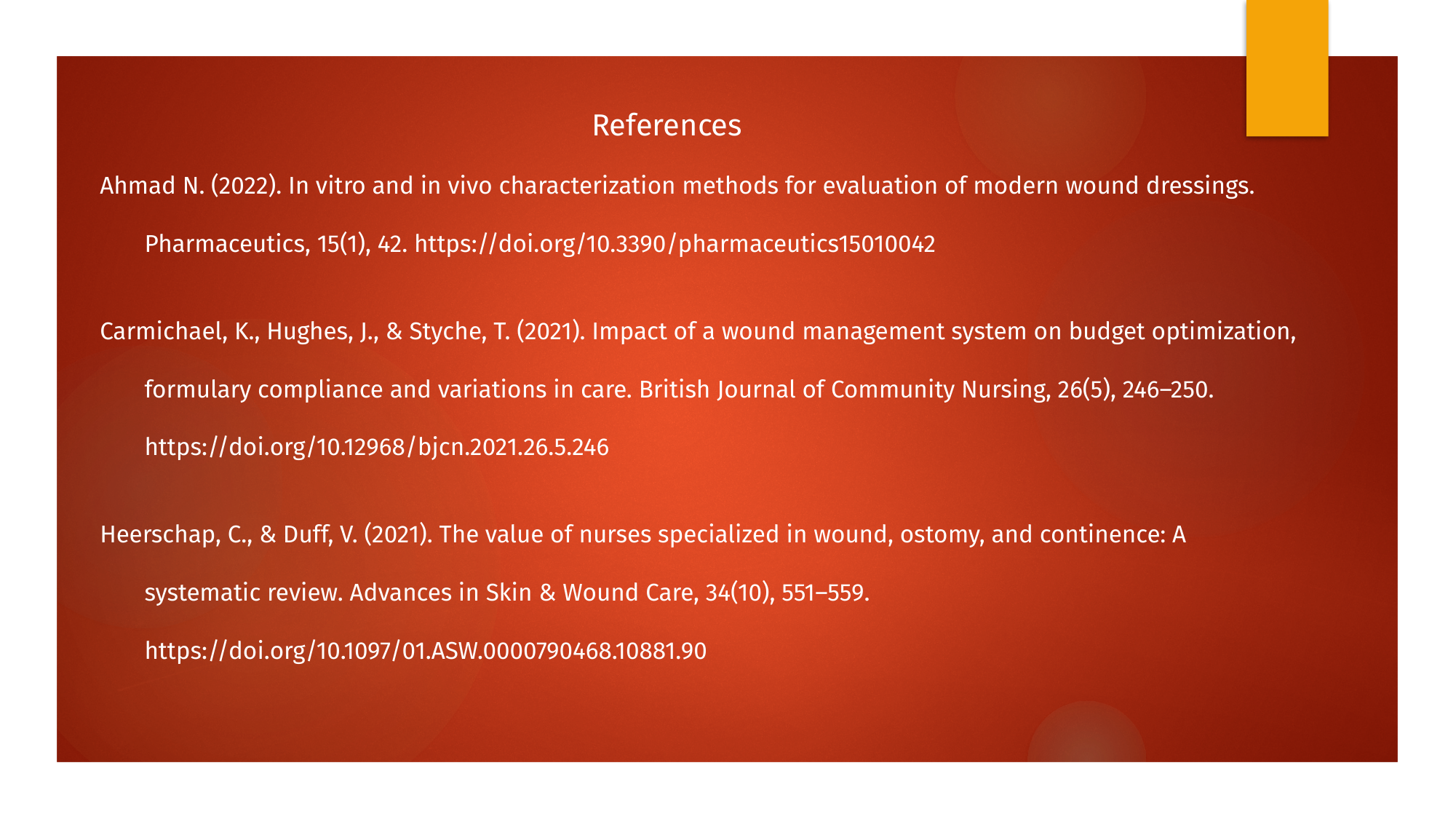

References
Ahmad N. (2022). In vitro and in vivo characterization methods for evaluation of modern wound dressings.

       Pharmaceutics, 15(1), 42. https://doi.org/10.3390/pharmaceutics15010042

Carmichael, K., Hughes, J., & Styche, T. (2021). Impact of a wound management system on budget optimization,

       formulary compliance and variations in care. British Journal of Community Nursing, 26(5), 246–250.

       https://doi.org/10.12968/bjcn.2021.26.5.246

Heerschap, C., & Duff, V. (2021). The value of nurses specialized in wound, ostomy, and continence: A

       systematic review. Advances in Skin & Wound Care, 34(10), 551–559.

       https://doi.org/10.1097/01.ASW.0000790468.10881.90